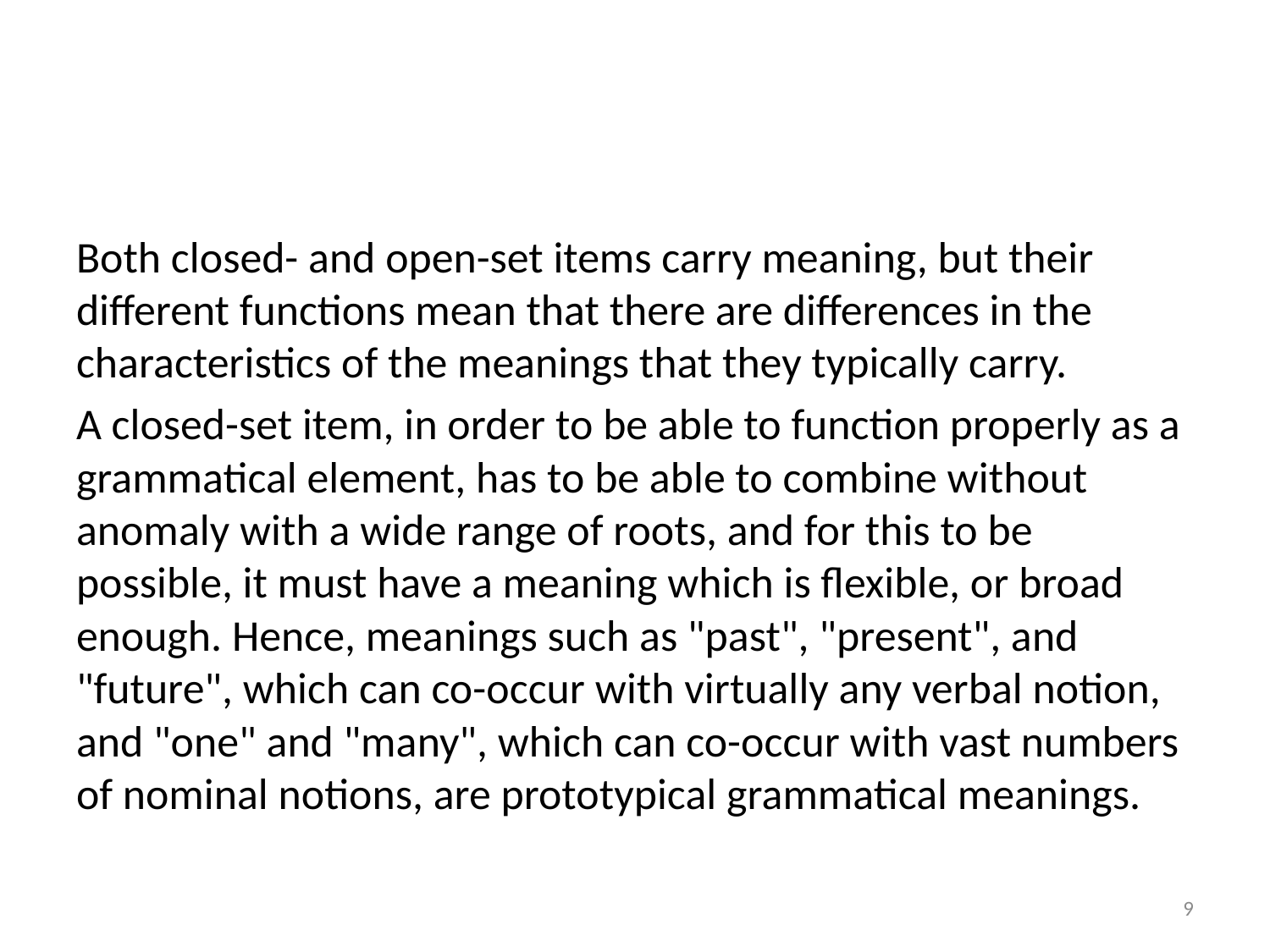

Both closed- and open-set items carry meaning, but their different functions mean that there are differences in the characteristics of the meanings that they typically carry.
A closed-set item, in order to be able to function properly as a grammatical element, has to be able to combine without anomaly with a wide range of roots, and for this to be possible, it must have a meaning which is flexible, or broad enough. Hence, meanings such as "past", "present", and "future", which can co-occur with virtually any verbal notion, and "one" and "many", which can co-occur with vast numbers of nominal notions, are prototypical grammatical meanings.
9